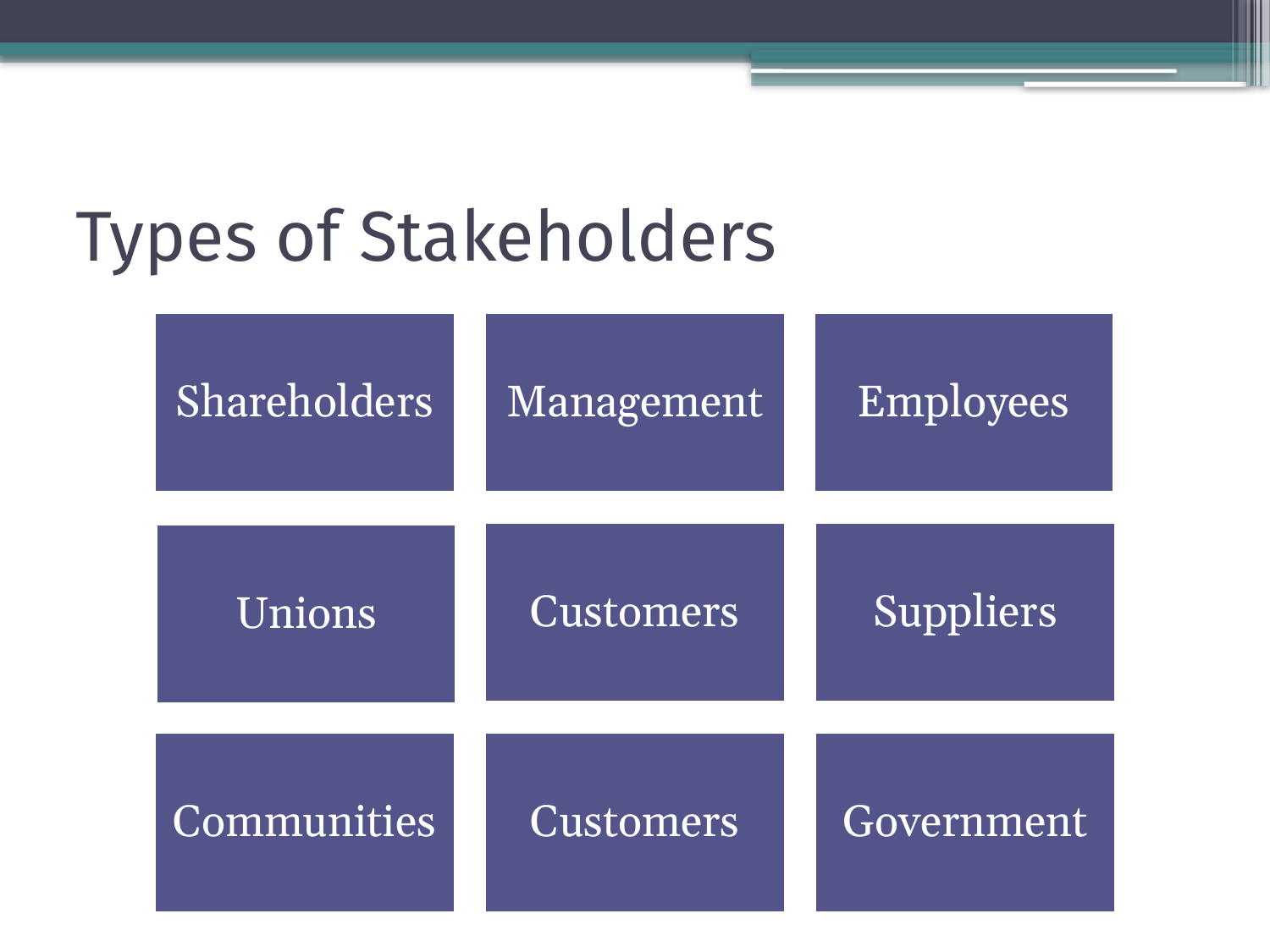

# Types of Stakeholders
Shareholders
Management
Unions
Employees
Customers
Suppliers
Communities
Customers
Government